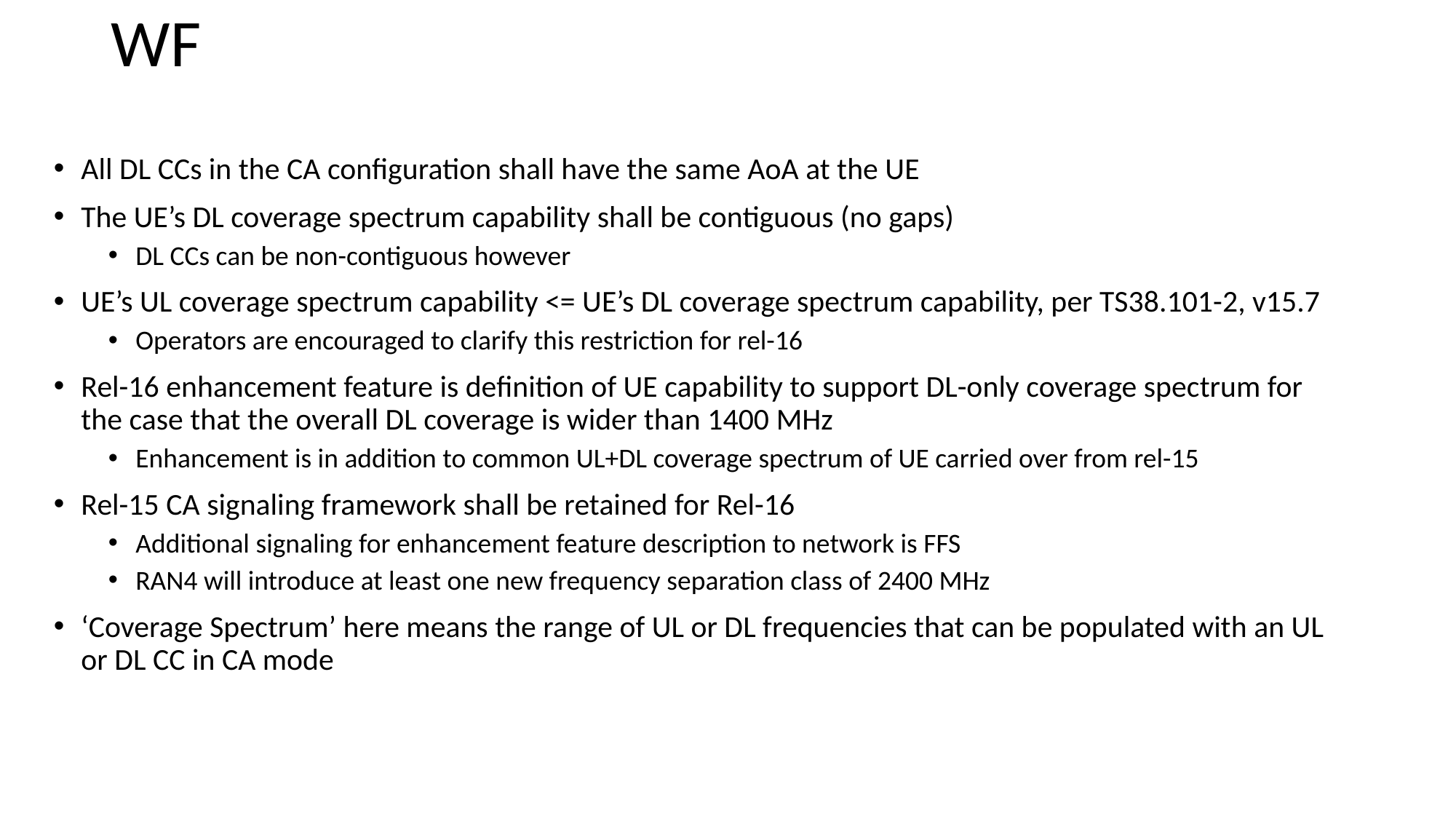

# WF

All DL CCs in the CA configuration shall have the same AoA at the UE
The UE’s DL coverage spectrum capability shall be contiguous (no gaps)
DL CCs can be non-contiguous however
UE’s UL coverage spectrum capability <= UE’s DL coverage spectrum capability, per TS38.101-2, v15.7
Operators are encouraged to clarify this restriction for rel-16
Rel-16 enhancement feature is definition of UE capability to support DL-only coverage spectrum for the case that the overall DL coverage is wider than 1400 MHz
Enhancement is in addition to common UL+DL coverage spectrum of UE carried over from rel-15
Rel-15 CA signaling framework shall be retained for Rel-16
Additional signaling for enhancement feature description to network is FFS
RAN4 will introduce at least one new frequency separation class of 2400 MHz
‘Coverage Spectrum’ here means the range of UL or DL frequencies that can be populated with an UL or DL CC in CA mode